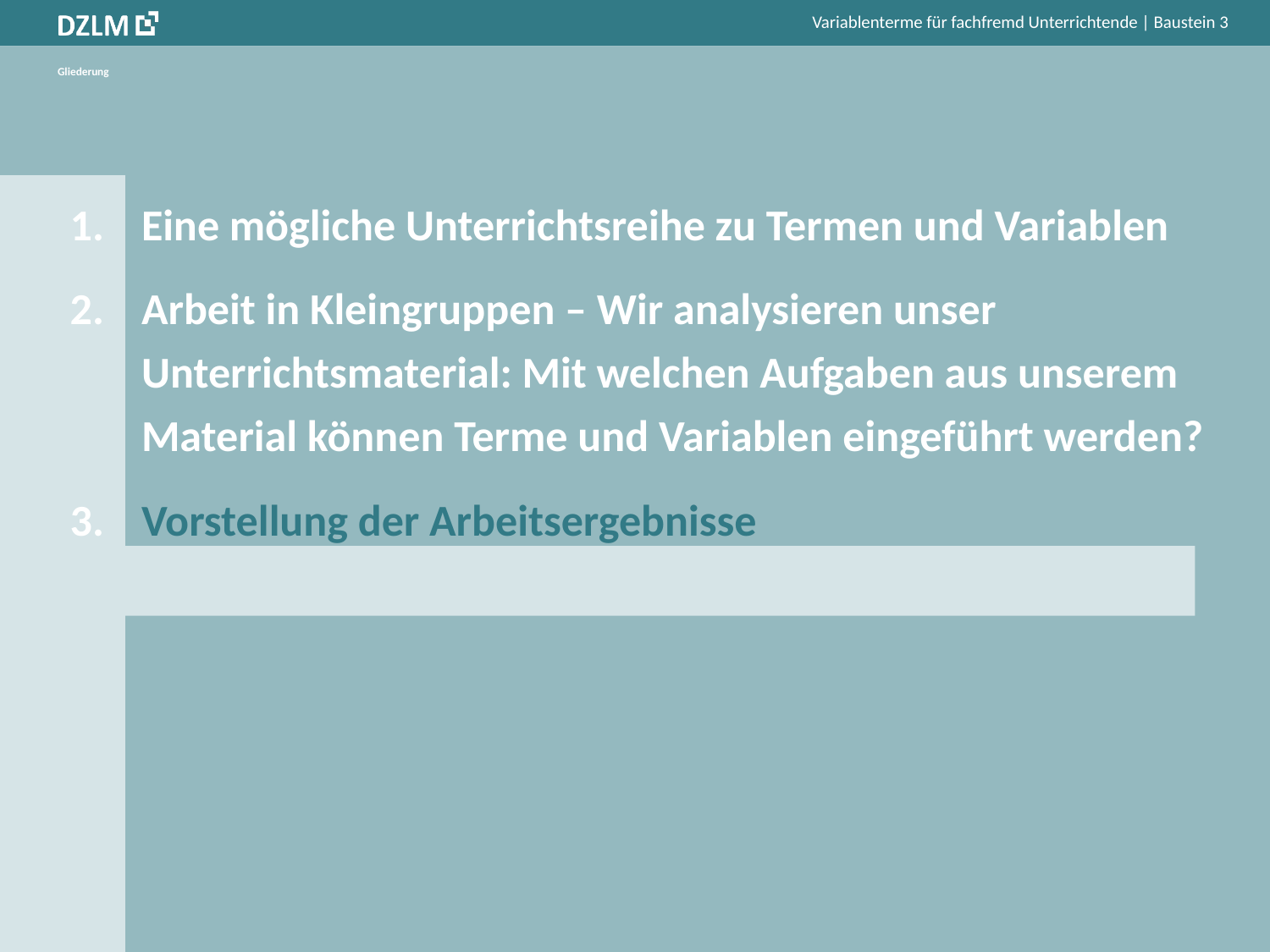

# Gliederung
Eine mögliche Unterrichtsreihe zu Termen und Variablen
Arbeit in Kleingruppen – Wir analysieren unser Unterrichtsmaterial: Mit welchen Aufgaben aus unserem Material können Terme und Variablen eingeführt werden?
Vorstellung der Arbeitsergebnisse